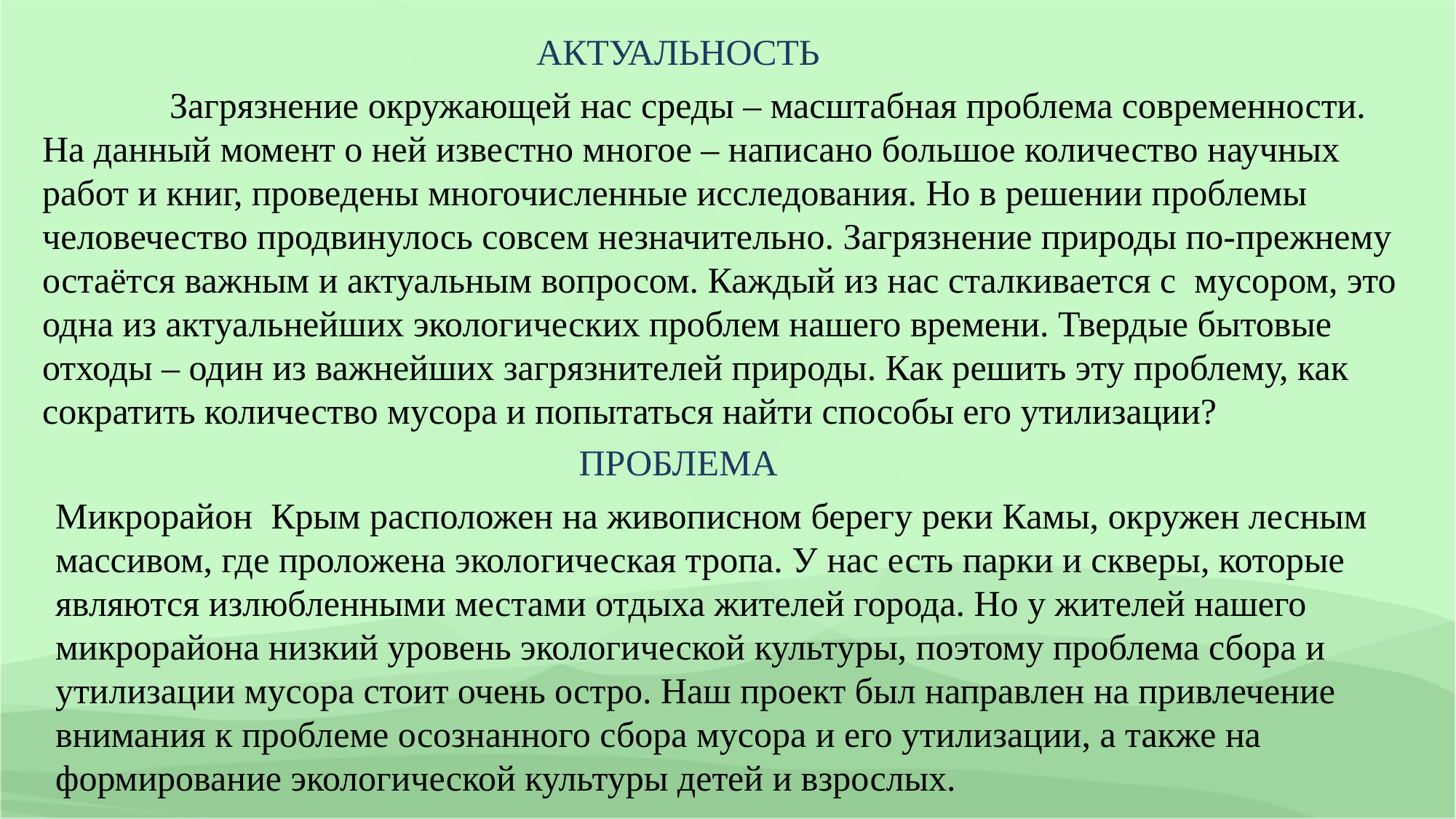

АКТУАЛЬНОСТЬ
              Загрязнение окружающей нас среды – масштабная проблема современности.
На данный момент о ней известно многое – написано большое количество научных работ и книг, проведены многочисленные исследования. Но в решении проблемы человечество продвинулось совсем незначительно. Загрязнение природы по-прежнему остаётся важным и актуальным вопросом. Каждый из нас сталкивается с  мусором, это одна из актуальнейших экологических проблем нашего времени. Твердые бытовые отходы – один из важнейших загрязнителей природы. Как решить эту проблему, как сократить количество мусора и попытаться найти способы его утилизации?
ПРОБЛЕМА

Микрорайон  Крым расположен на живописном берегу реки Камы, окружен лесным массивом, где проложена экологическая тропа. У нас есть парки и скверы, которые являются излюбленными местами отдыха жителей города. Но у жителей нашего микрорайона низкий уровень экологической культуры, поэтому проблема сбора и утилизации мусора стоит очень остро. Наш проект был направлен на привлечение внимания к проблеме осознанного сбора мусора и его утилизации, а также на формирование экологической культуры детей и взрослых.